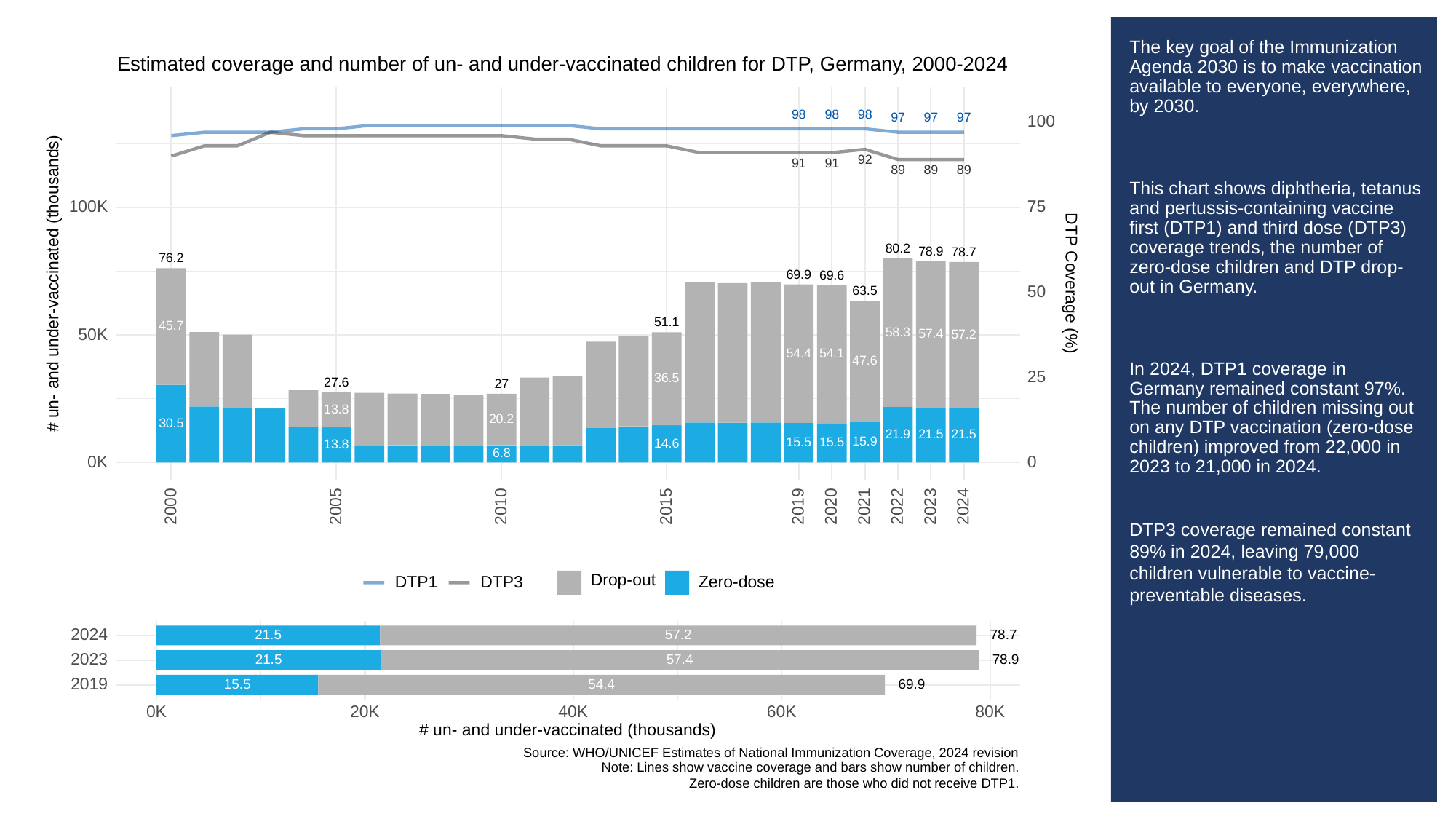

# The key goal of the Immunization Agenda 2030 is to make vaccination available to everyone, everywhere, by 2030.

This chart shows diphtheria, tetanus and pertussis-containing vaccine first (DTP1) and third dose (DTP3) coverage trends, the number of zero-dose children and DTP drop-out in Germany.

In 2024, DTP1 coverage in Germany remained constant 97%. The number of children missing out on any DTP vaccination (zero-dose children) improved from 22,000 in 2023 to 21,000 in 2024.

DTP3 coverage remained constant 89% in 2024, leaving 79,000 children vulnerable to vaccine-preventable diseases.

Estimated coverage and number of un- and under-vaccinated children for DTP, Germany, 2000-2024

98
98
98
97
97
97
100

92
91
91
89
89
89
75
100K

80.2
78.9
78.7
76.2

69.9
69.6

# un- and under-vaccinated (thousands)
DTP Coverage (%)

50
63.5

51.1
45.7
58.3
50K
57.4
57.2

54.4
54.1
47.6
25
36.5

27.6
27

13.8

20.2
30.5

21.9
21.5
21.5
15.9
15.5
15.5
14.6
13.8

6.8
0K
0

2023
2000
2005
2010
2015
2019
2020
2021
2022
2024

Drop-out
DTP3
Zero-dose
DTP1

2024
21.5
57.2
78.7

2023
21.5
78.9
57.4

2019
15.5
69.9
54.4

0K
20K
40K
60K
80K
# un- and under-vaccinated (thousands)
Source: WHO/UNICEF Estimates of National Immunization Coverage, 2024 revision
Note: Lines show vaccine coverage and bars show number of children.
Zero-dose children are those who did not receive DTP1.